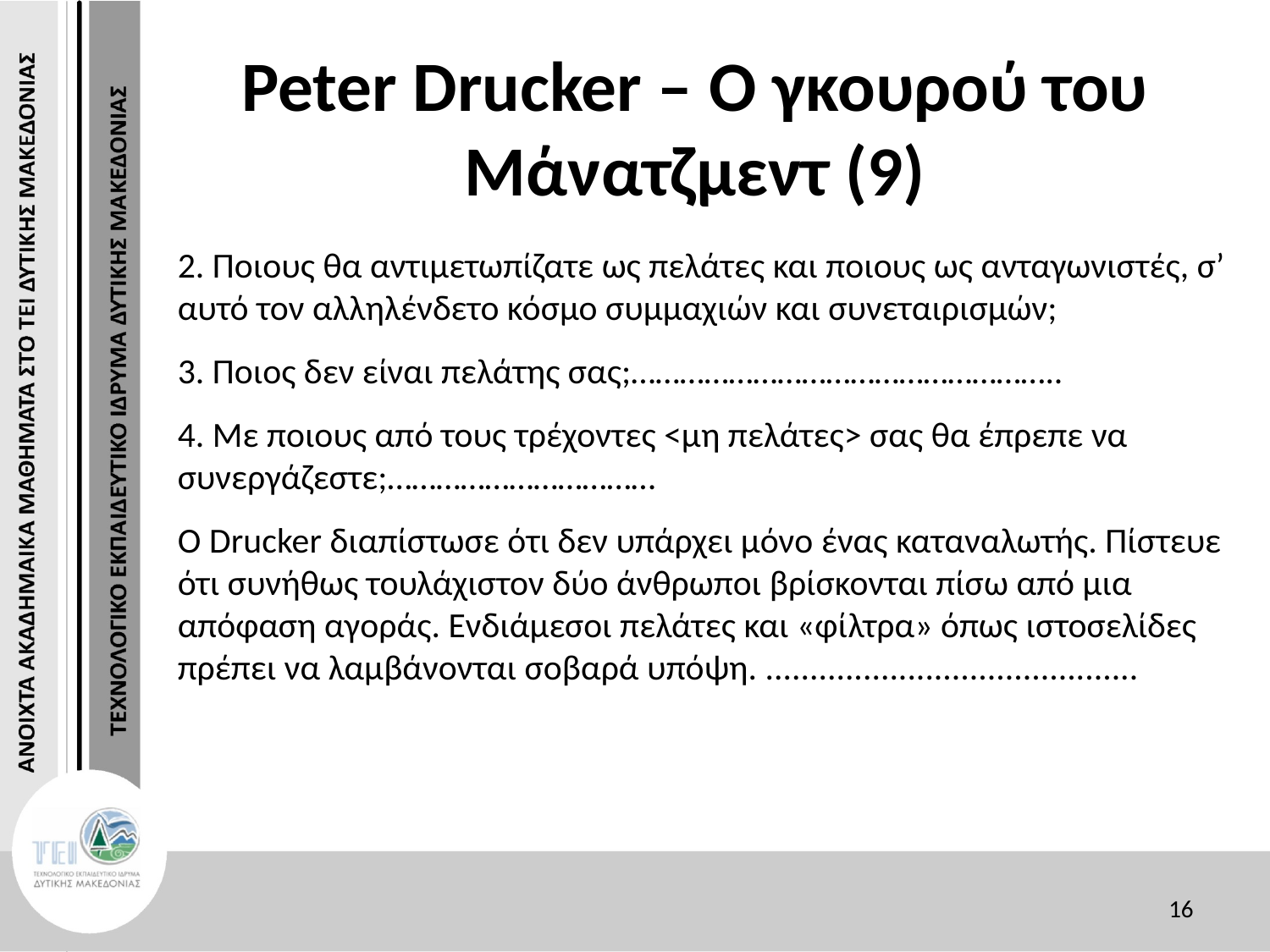

# Peter Drucker – Ο γκουρού του Μάνατζμεντ (9)
2. Ποιους θα αντιμετωπίζατε ως πελάτες και ποιους ως ανταγωνιστές, σ’ αυτό τον αλληλένδετο κόσμο συμμαχιών και συνεταιρισμών;
3. Ποιος δεν είναι πελάτης σας;……………………………………………..
4. Με ποιους από τους τρέχοντες <μη πελάτες> σας θα έπρεπε να συνεργάζεστε;……………………………
Ο Drucker διαπίστωσε ότι δεν υπάρχει μόνο ένας καταναλωτής. Πίστευε ότι συνήθως τουλάχιστον δύο άνθρωποι βρίσκονται πίσω από μια απόφαση αγοράς. Ενδιάμεσοι πελάτες και «φίλτρα» όπως ιστοσελίδες  πρέπει να λαμβάνονται σοβαρά υπόψη. ..........................................
16